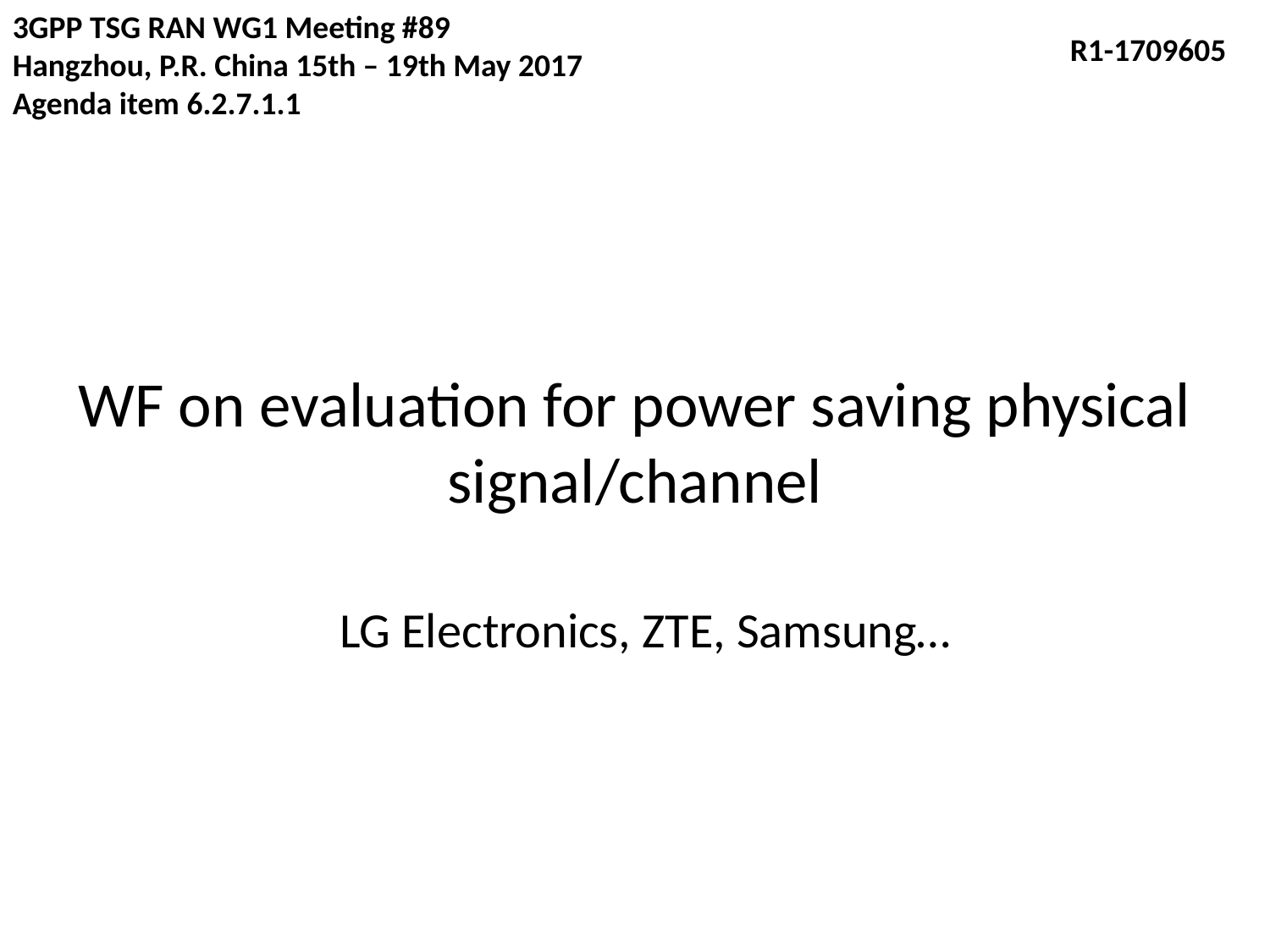

3GPP TSG RAN WG1 Meeting #89
Hangzhou, P.R. China 15th – 19th May 2017
Agenda item 6.2.7.1.1
R1-1709605
# WF on evaluation for power saving physical signal/channel
LG Electronics, ZTE, Samsung…